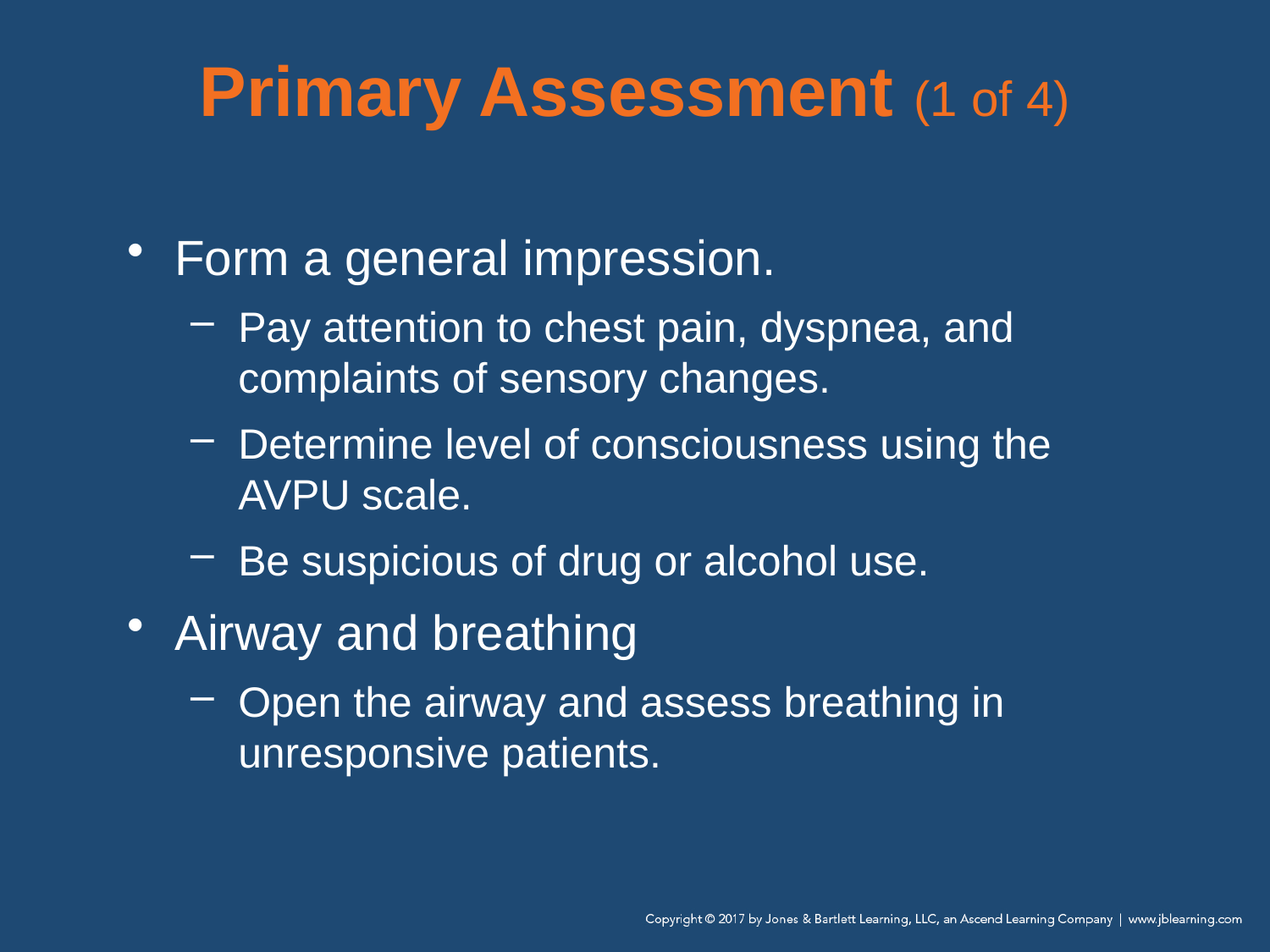

# Primary Assessment (1 of 4)
Form a general impression.
Pay attention to chest pain, dyspnea, and complaints of sensory changes.
Determine level of consciousness using the AVPU scale.
Be suspicious of drug or alcohol use.
Airway and breathing
Open the airway and assess breathing in unresponsive patients.